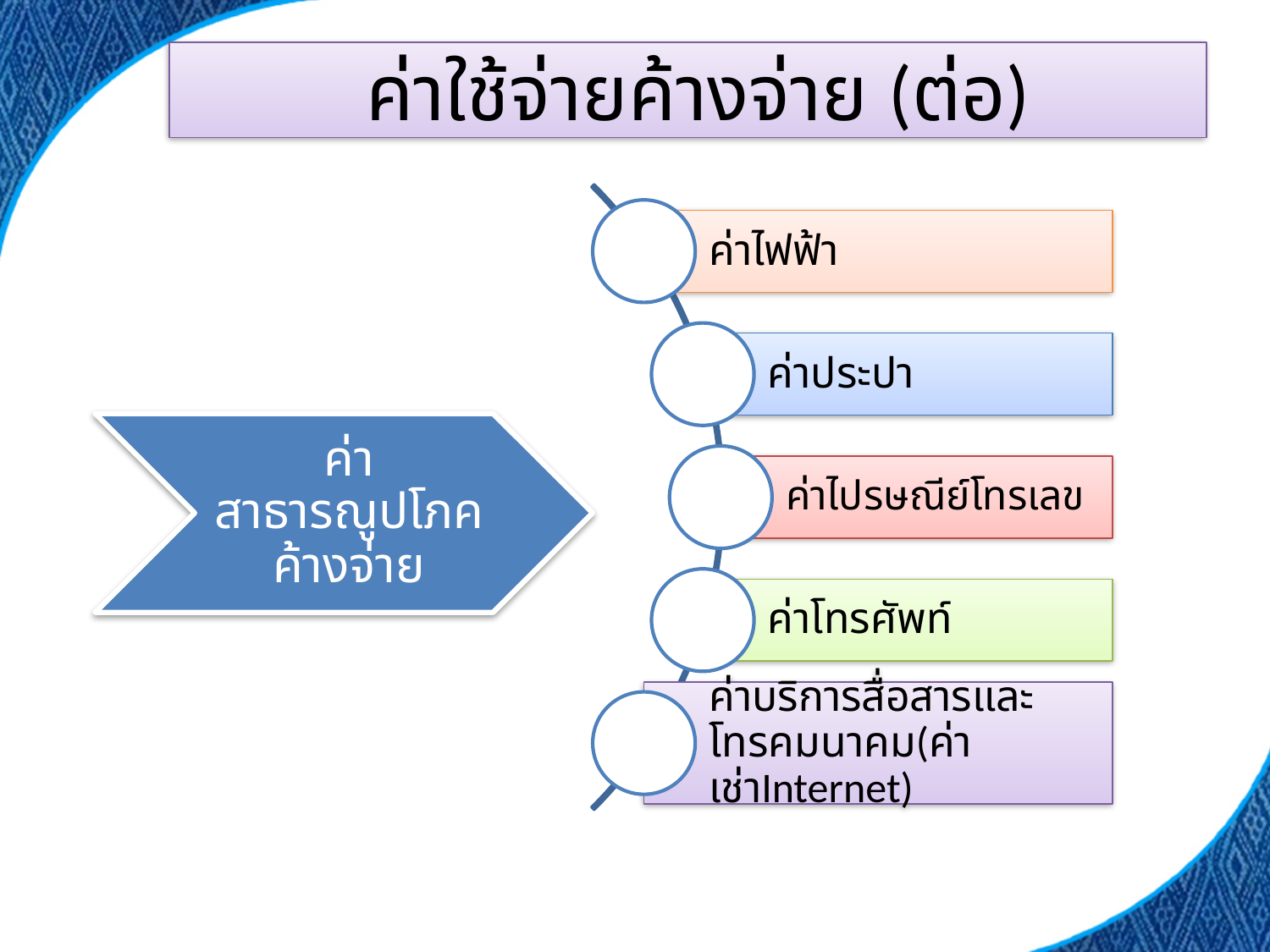

# ค่าใช้จ่ายค้างจ่าย (ต่อ)
ค่าไฟฟ้า
ค่าประปา
ค่าไปรษณีย์โทรเลข
ค่าโทรศัพท์
ค่าบริการสื่อสารและโทรคมนาคม(ค่าเช่าInternet)
ค่าสาธารณูปโภคค้างจ่าย